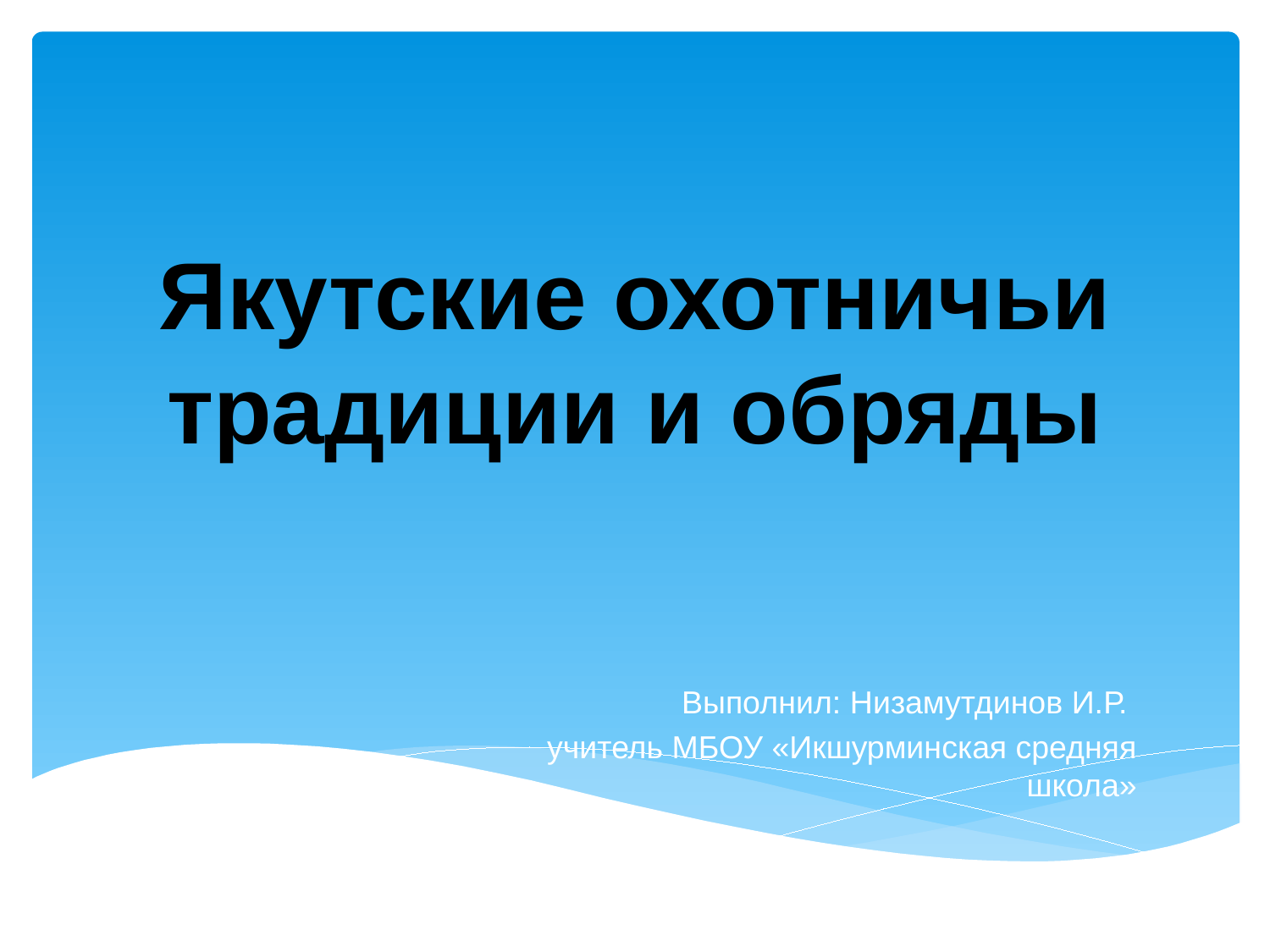

# Якутские охотничьи традиции и обряды
Выполнил: Низамутдинов И.Р.
учитель МБОУ «Икшурминская средняя школа»